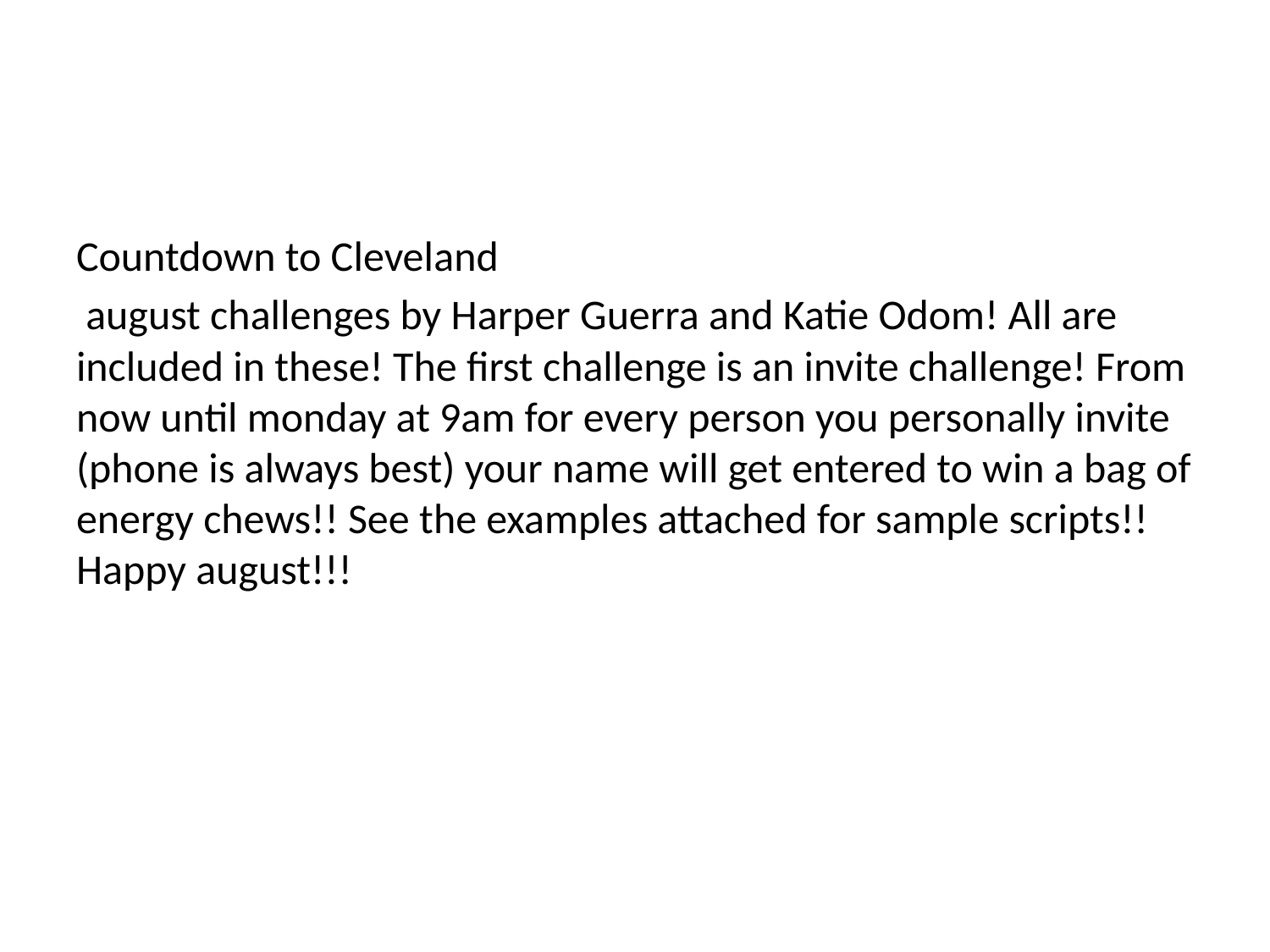

#
Countdown to Cleveland
 august challenges by Harper Guerra and Katie Odom! All are included in these! The first challenge is an invite challenge! From now until monday at 9am for every person you personally invite (phone is always best) your name will get entered to win a bag of energy chews!! See the examples attached for sample scripts!! Happy august!!!